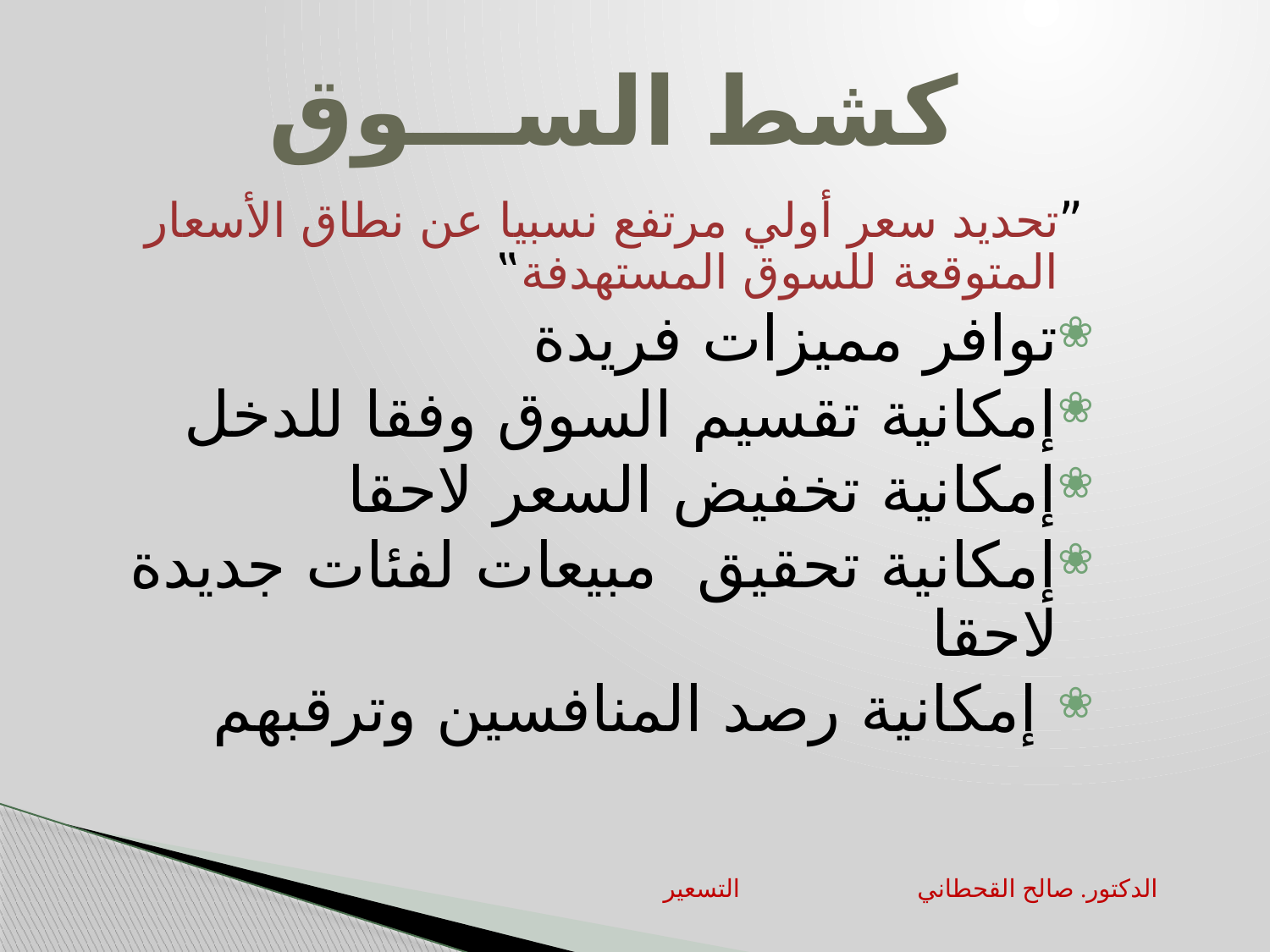

# كشط الســـوق
 ”تحديد سعر أولي مرتفع نسبيا عن نطاق الأسعار المتوقعة للسوق المستهدفة“
توافر مميزات فريدة
إمكانية تقسيم السوق وفقا للدخل
إمكانية تخفيض السعر لاحقا
إمكانية تحقيق  مبيعات لفئات جديدة لاحقا
 إمكانية رصد المنافسين وترقبهم

التسعير		الدكتور. صالح القحطاني